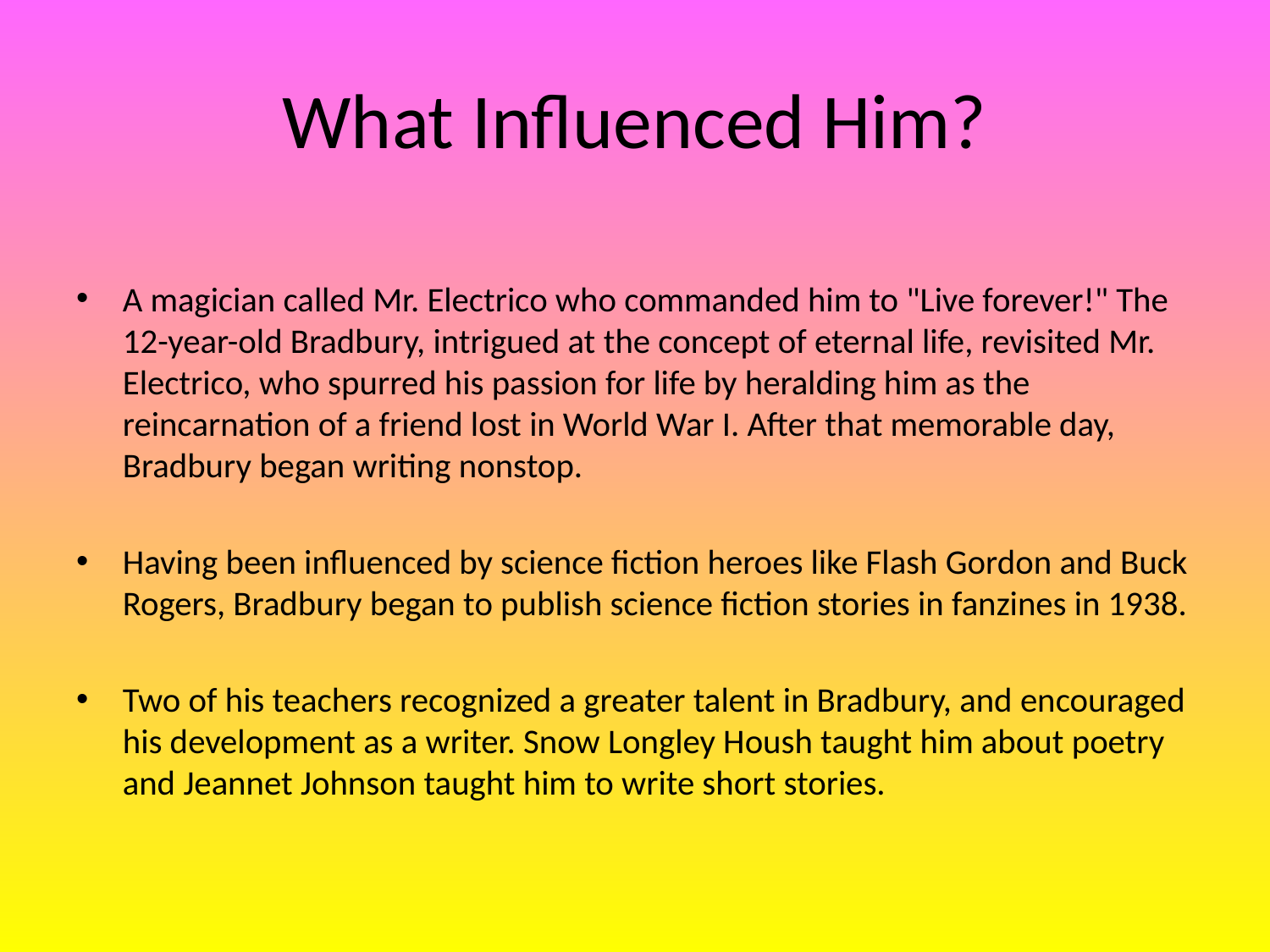

# What Influenced Him?

A magician called Mr. Electrico who commanded him to "Live forever!" The 12-year-old Bradbury, intrigued at the concept of eternal life, revisited Mr. Electrico, who spurred his passion for life by heralding him as the reincarnation of a friend lost in World War I. After that memorable day, Bradbury began writing nonstop.

Having been influenced by science fiction heroes like Flash Gordon and Buck Rogers, Bradbury began to publish science fiction stories in fanzines in 1938.

Two of his teachers recognized a greater talent in Bradbury, and encouraged his development as a writer. Snow Longley Housh taught him about poetry and Jeannet Johnson taught him to write short stories.